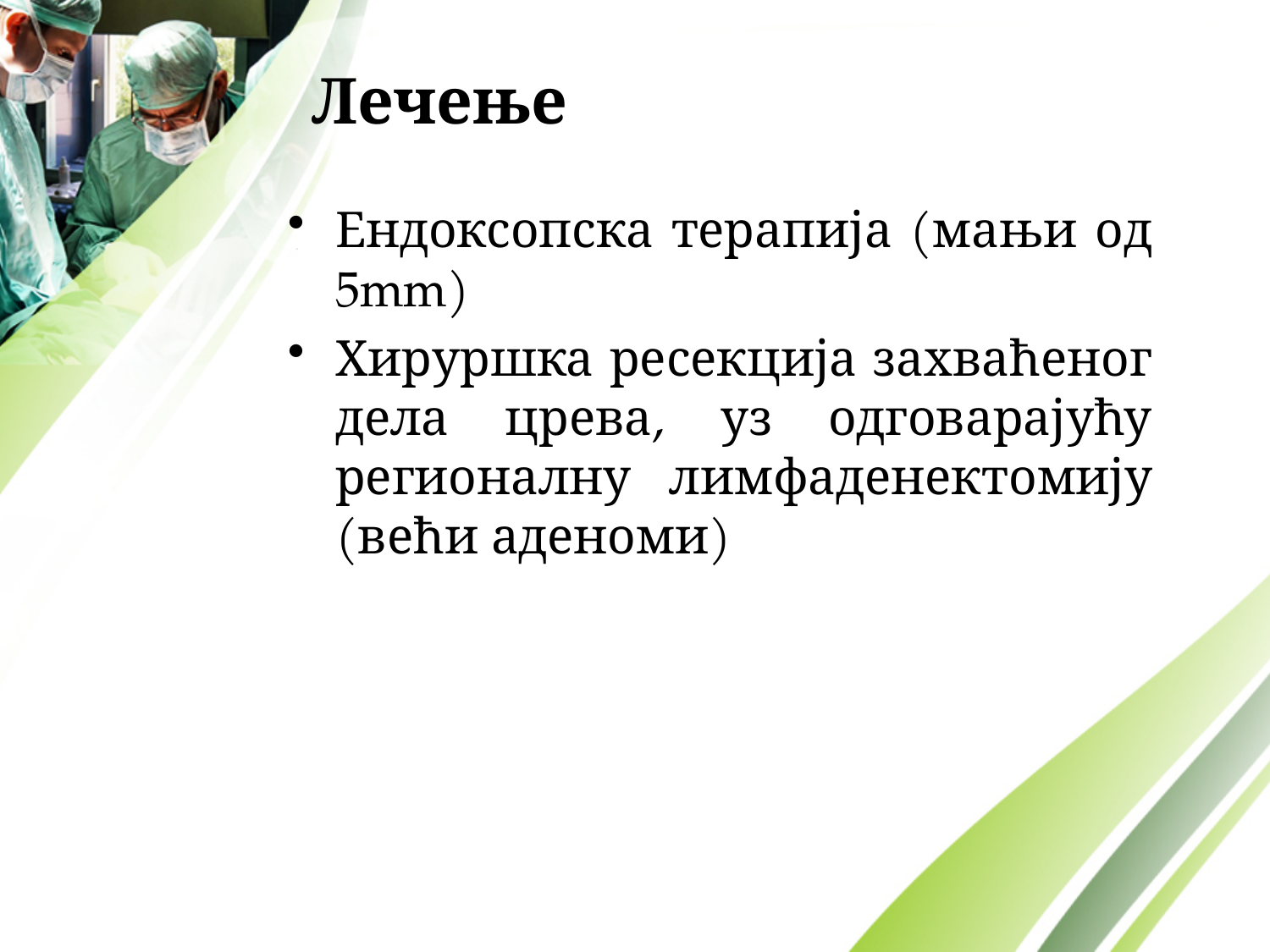

# Лечење
Ендоксопска терапија (мањи од 5mm)
Хируршка ресекција захваћеног дела црева, уз одговарајућу регионалну лимфаденектомију (већи аденоми)